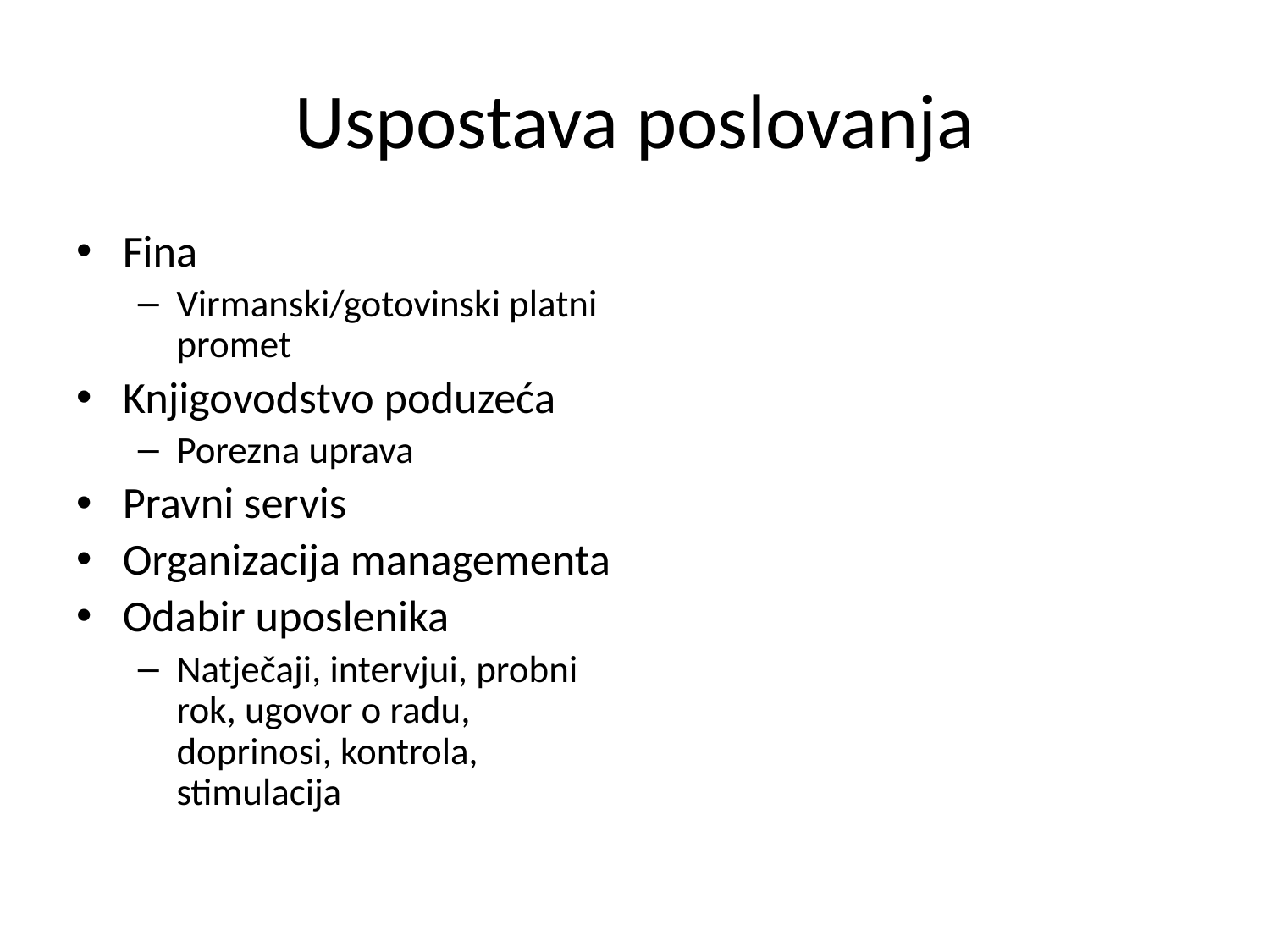

# Uspostava poslovanja
Fina
Virmanski/gotovinski platni promet
Knjigovodstvo poduzeća
Porezna uprava
Pravni servis
Organizacija managementa
Odabir uposlenika
Natječaji, intervjui, probni rok, ugovor o radu, doprinosi, kontrola, stimulacija